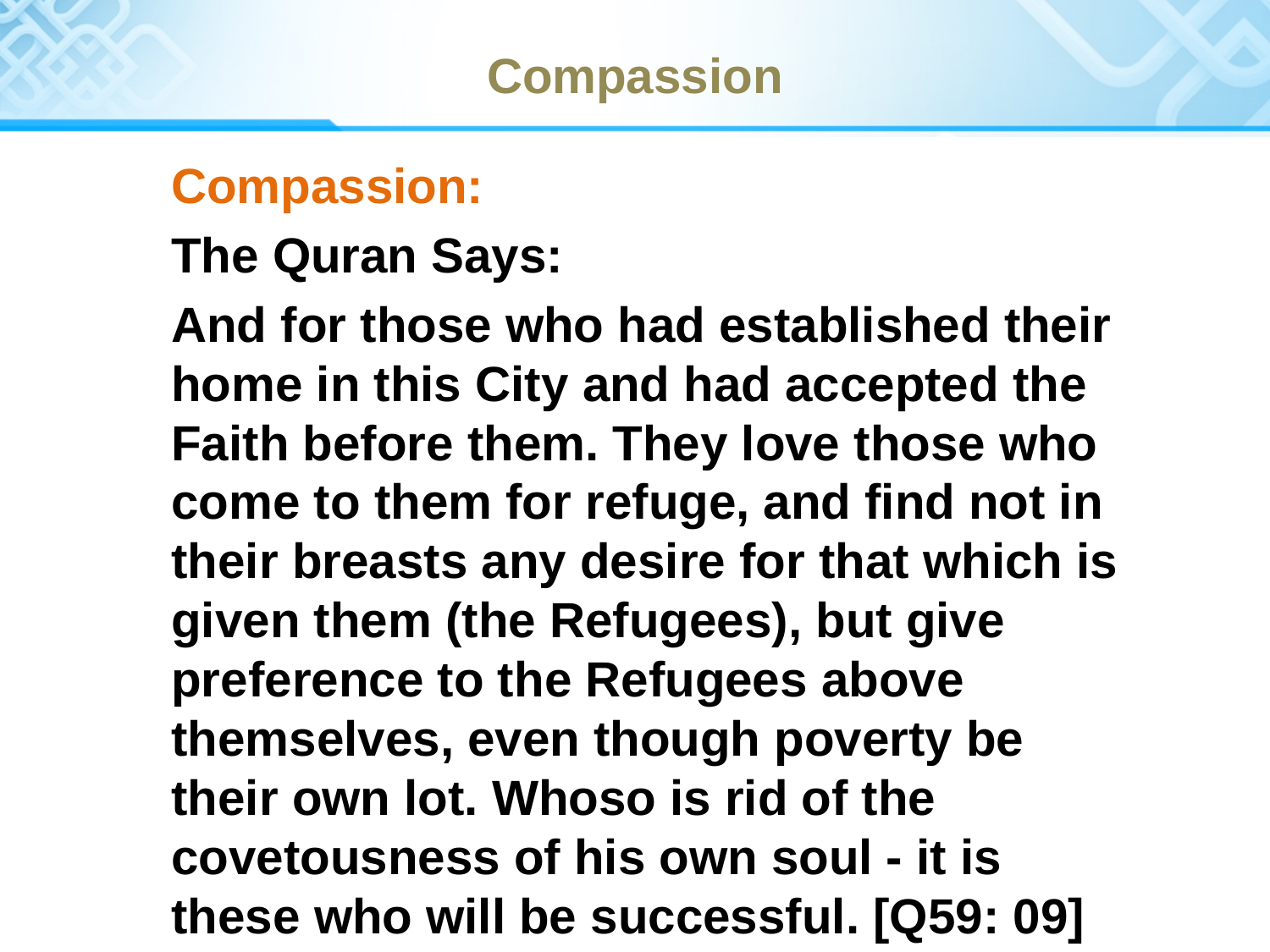

Compassion

Compassion:
The Quran Says:
And for those who had established their home in this City and had accepted the Faith before them. They love those who come to them for refuge, and find not in their breasts any desire for that which is given them (the Refugees), but give preference to the Refugees above themselves, even though poverty be their own lot. Whoso is rid of the covetousness of his own soul - it is these who will be successful. [Q59: 09]